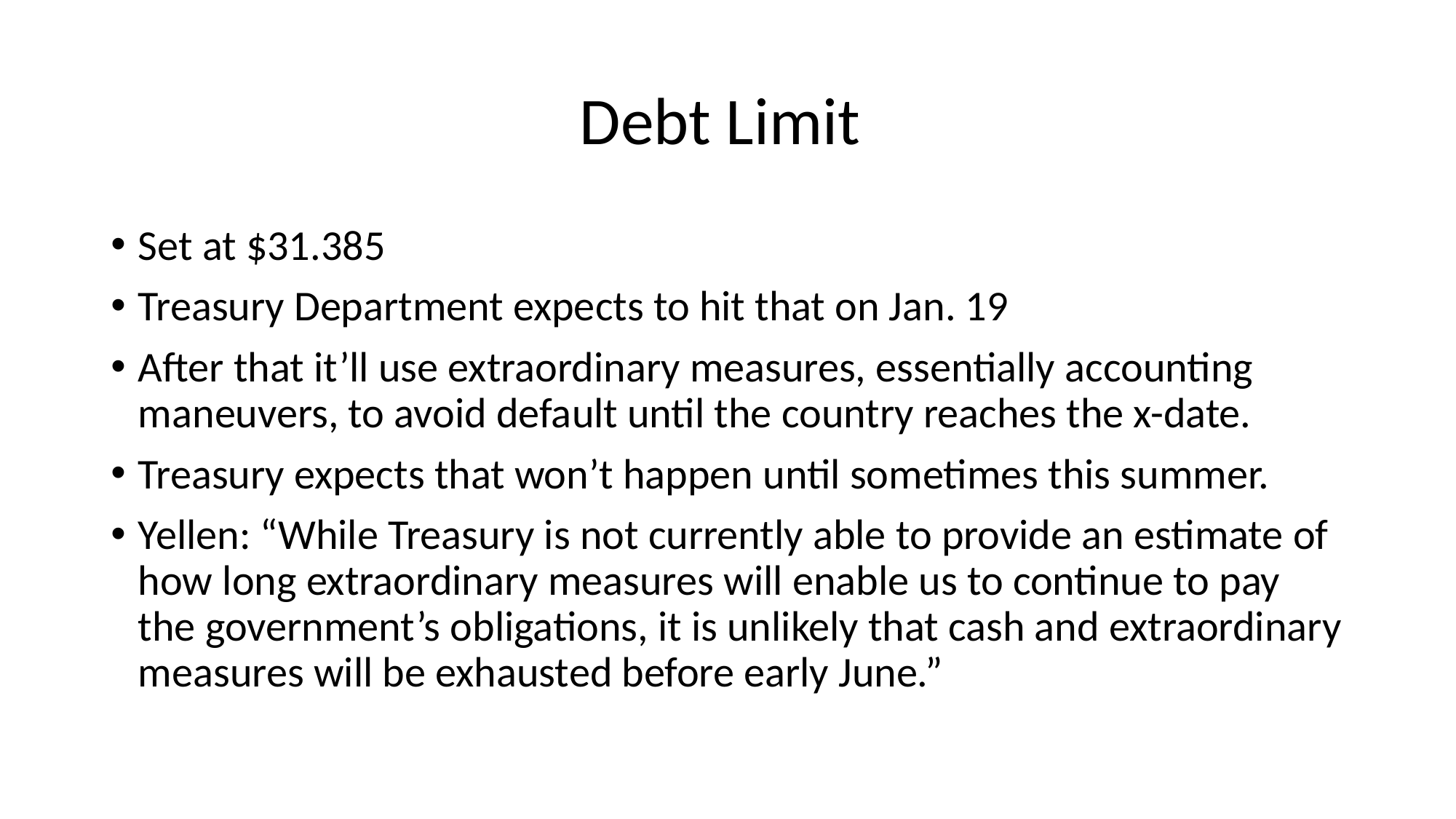

# Debt Limit
Set at $31.385
Treasury Department expects to hit that on Jan. 19
After that it’ll use extraordinary measures, essentially accounting maneuvers, to avoid default until the country reaches the x-date.
Treasury expects that won’t happen until sometimes this summer.
Yellen: “While Treasury is not currently able to provide an estimate of how long extraordinary measures will enable us to continue to pay the government’s obligations, it is unlikely that cash and extraordinary measures will be exhausted before early June.”